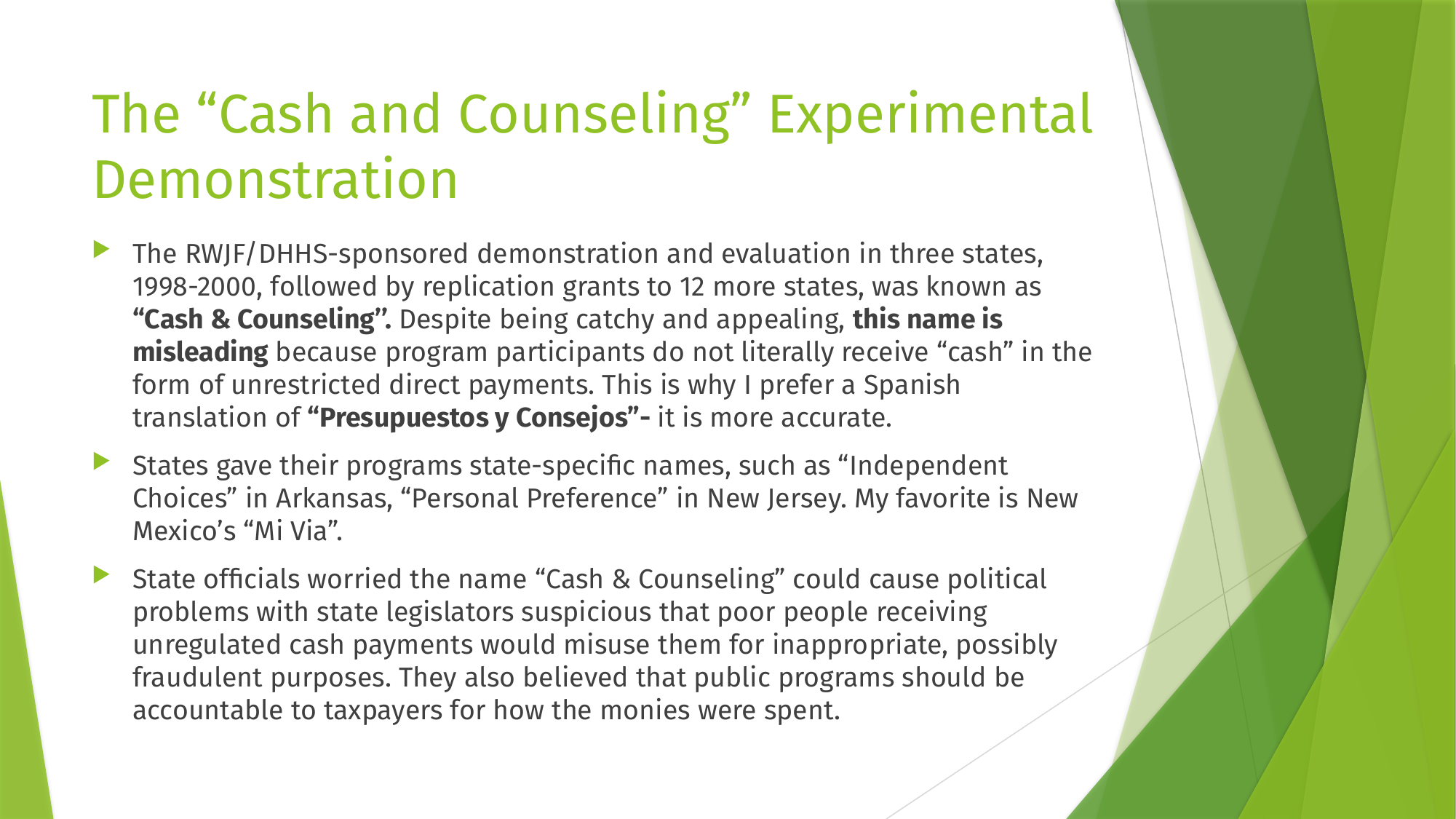

# The “Cash and Counseling” Experimental Demonstration
The RWJF/DHHS-sponsored demonstration and evaluation in three states, 1998-2000, followed by replication grants to 12 more states, was known as “Cash & Counseling’’. Despite being catchy and appealing, this name is misleading because program participants do not literally receive “cash” in the form of unrestricted direct payments. This is why I prefer a Spanish translation of “Presupuestos y Consejos”- it is more accurate.
States gave their programs state-specific names, such as “Independent Choices” in Arkansas, “Personal Preference” in New Jersey. My favorite is New Mexico’s “Mi Via”.
State officials worried the name “Cash & Counseling” could cause political problems with state legislators suspicious that poor people receiving unregulated cash payments would misuse them for inappropriate, possibly fraudulent purposes. They also believed that public programs should be accountable to taxpayers for how the monies were spent.